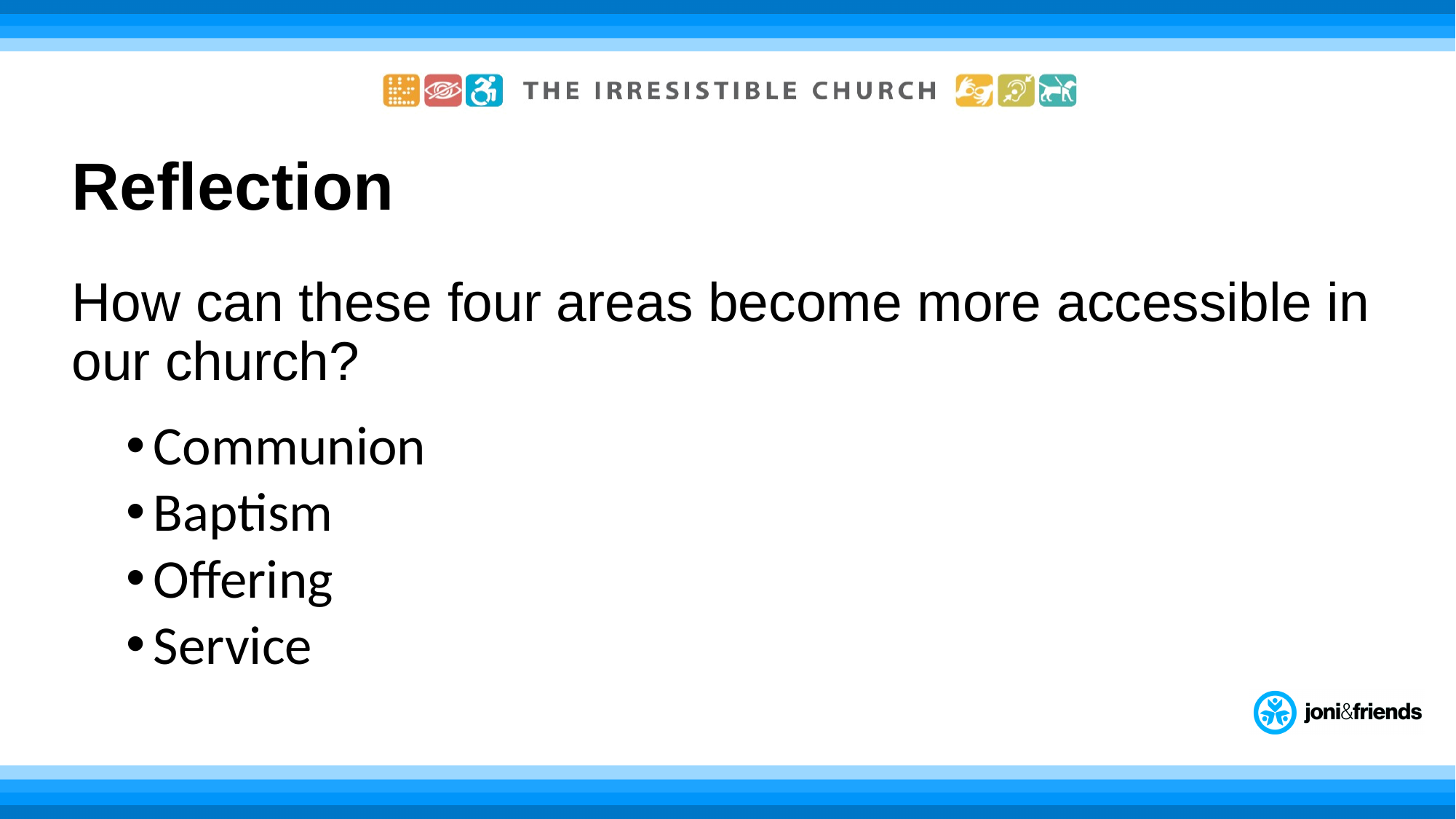

# Reflection
How can these four areas become more accessible in our church?
Communion
Baptism
Offering
Service